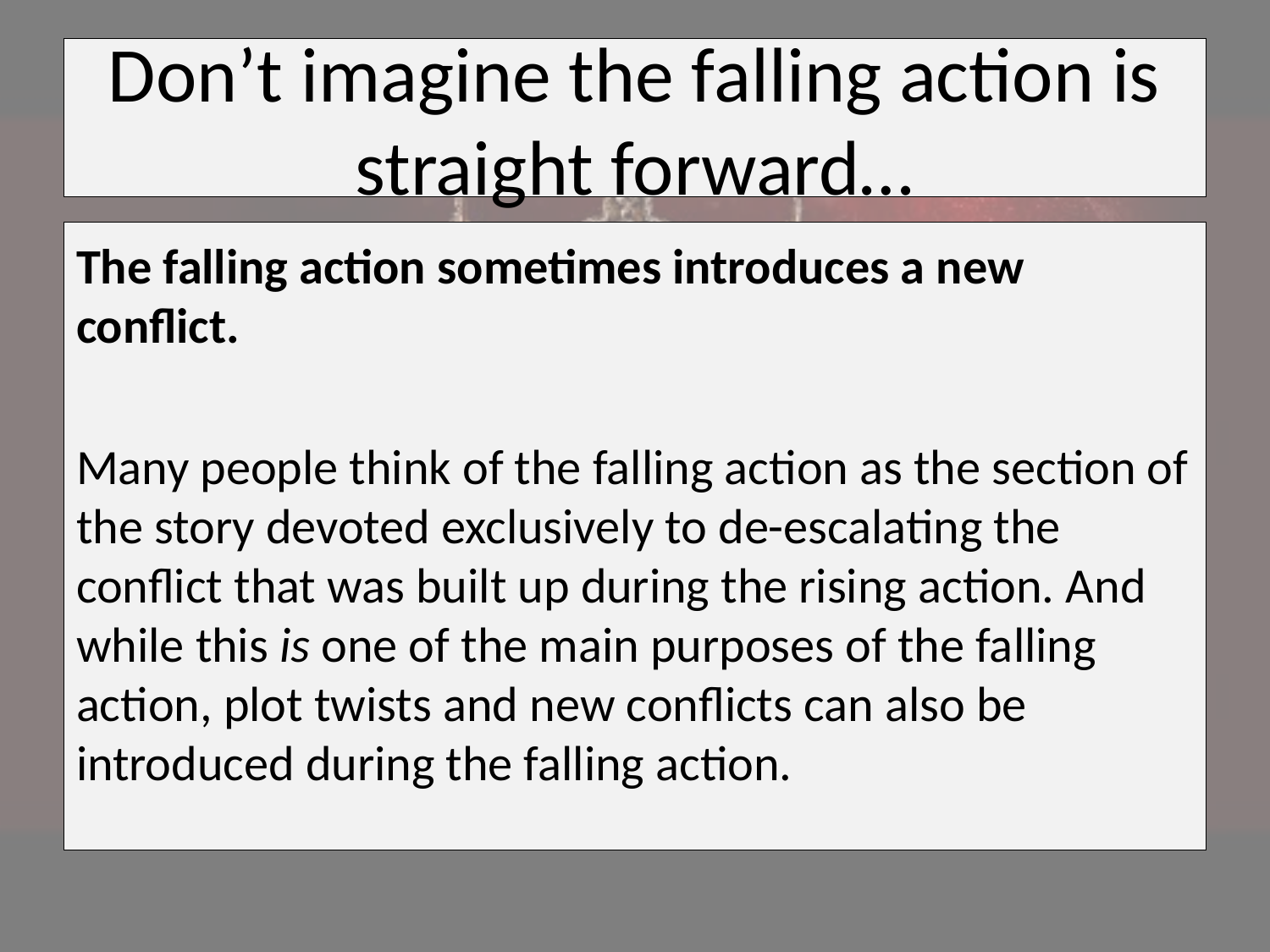

# Don’t imagine the falling action is straight forward…
The falling action sometimes introduces a new conflict.

Many people think of the falling action as the section of the story devoted exclusively to de-escalating the conflict that was built up during the rising action. And while this is one of the main purposes of the falling action, plot twists and new conflicts can also be introduced during the falling action.